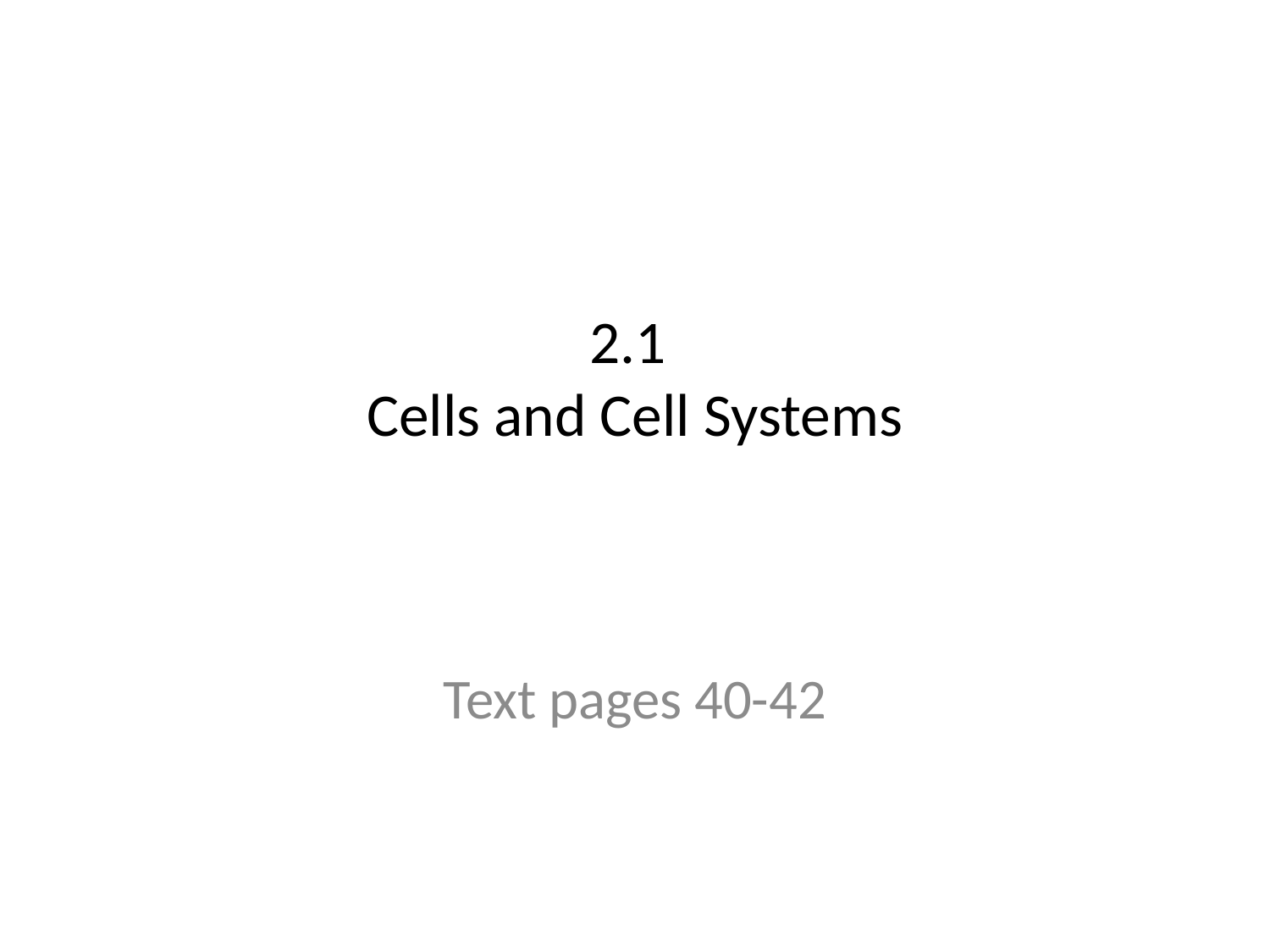

# 2.1 Cells and Cell Systems
Text pages 40-42